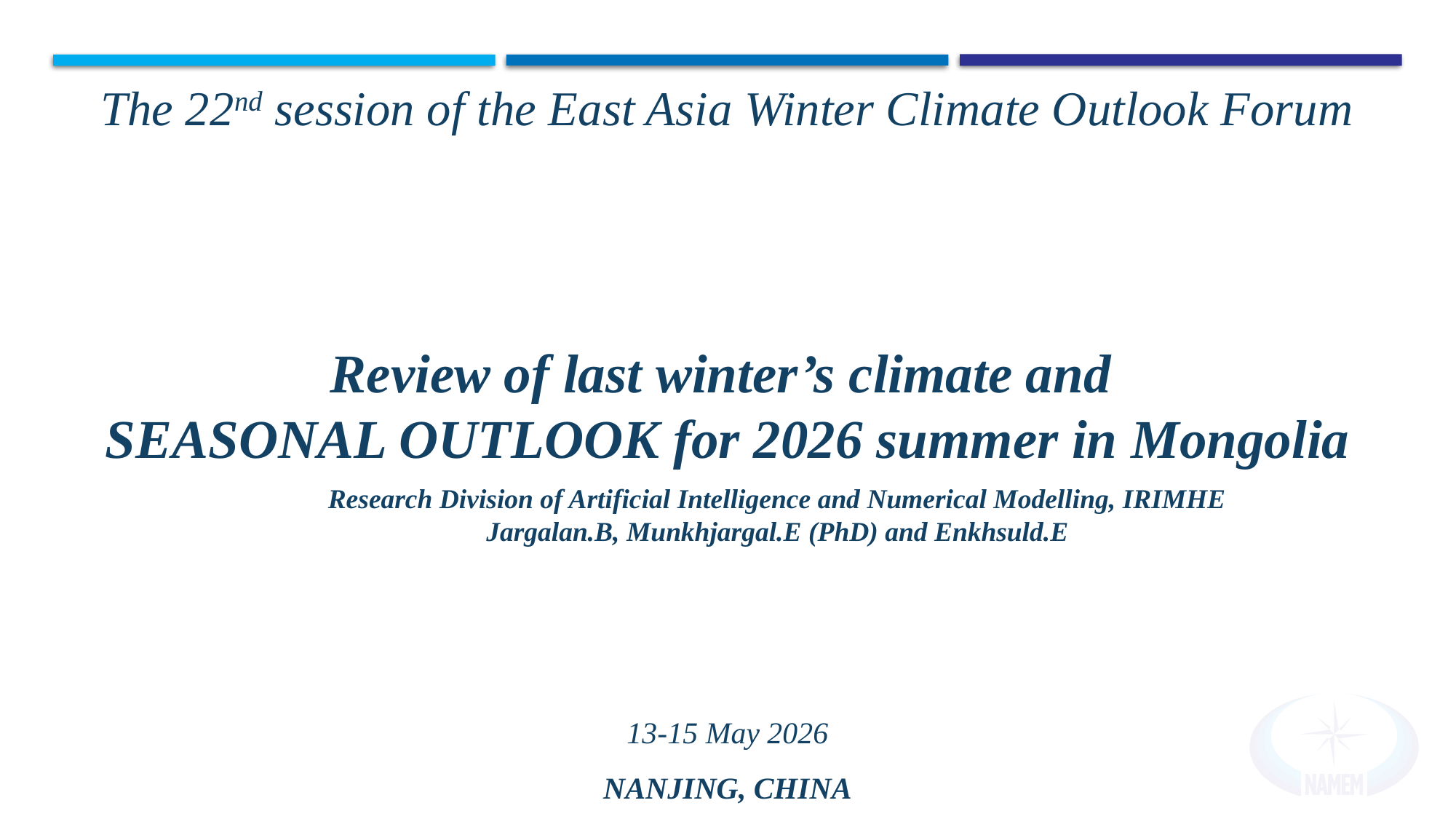

The 22nd session of the East Asia Winter Climate Outlook Forum
Review of last winter’s climate and
SEASONAL OUTLOOK for 2026 summer in Mongolia
Research Division of Artificial Intelligence and Numerical Modelling, IRIMHE
Jargalan.B, Munkhjargal.E (PhD) and Enkhsuld.E
13-15 May 2026
NANJING, CHINA